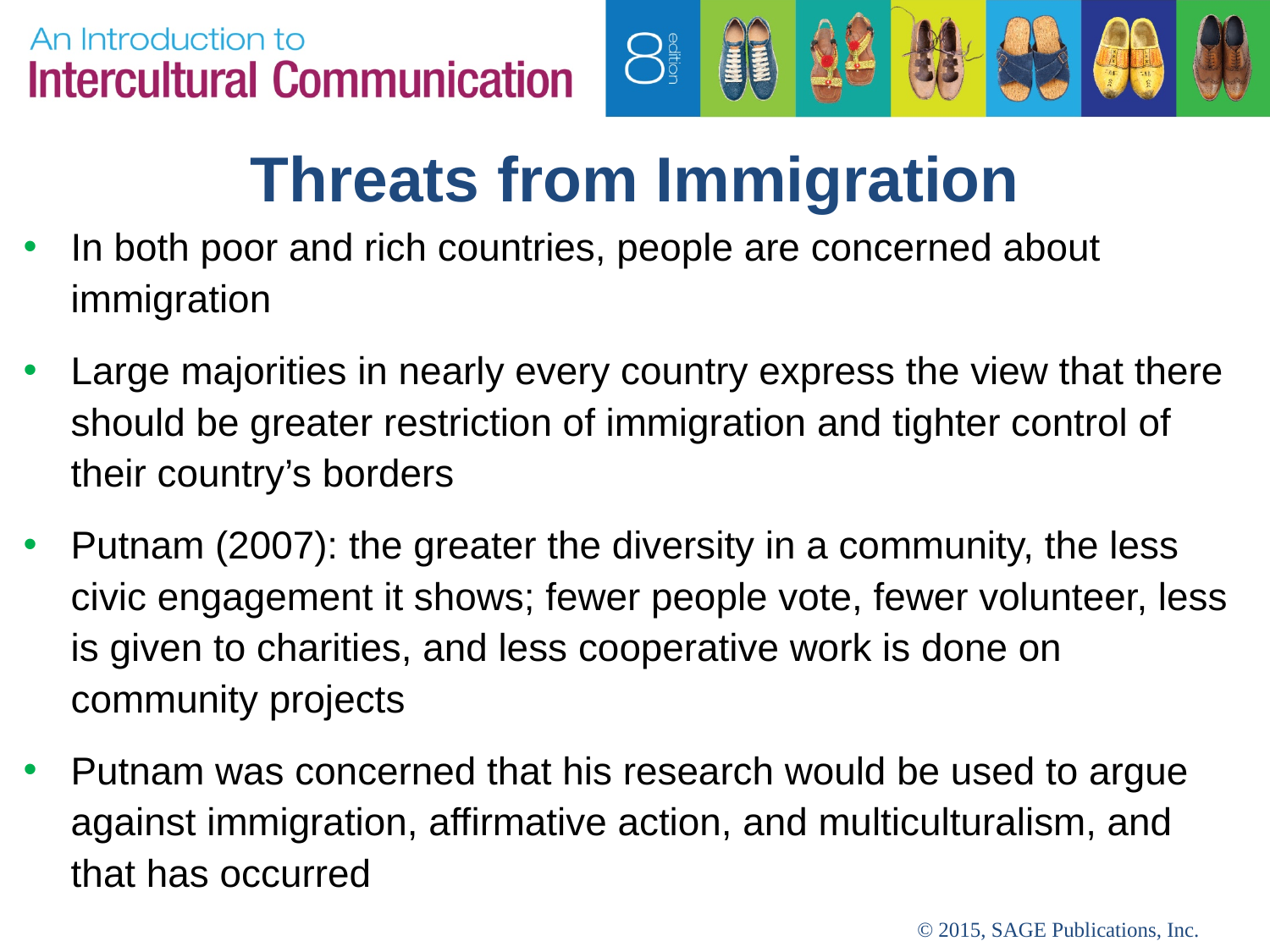

# Threats from Immigration
In both poor and rich countries, people are concerned about immigration
Large majorities in nearly every country express the view that there should be greater restriction of immigration and tighter control of their country’s borders
Putnam (2007): the greater the diversity in a community, the less civic engagement it shows; fewer people vote, fewer volunteer, less is given to charities, and less cooperative work is done on community projects
Putnam was concerned that his research would be used to argue against immigration, affirmative action, and multiculturalism, and that has occurred
© 2015, SAGE Publications, Inc.